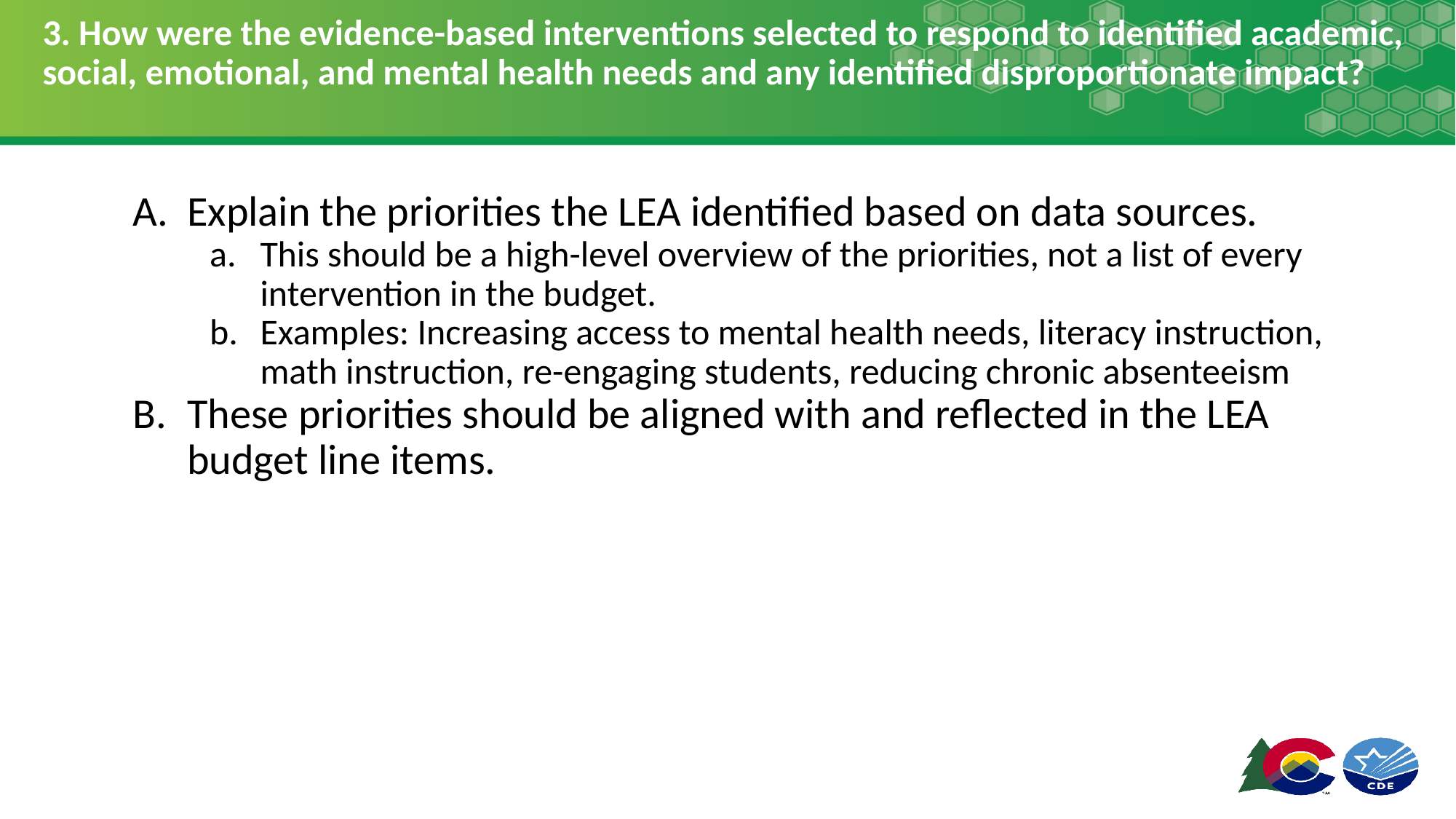

# 3. How were the evidence-based interventions selected to respond to identified academic, social, emotional, and mental health needs and any identified disproportionate impact?

Explain the priorities the LEA identified based on data sources.
This should be a high-level overview of the priorities, not a list of every intervention in the budget.
Examples: Increasing access to mental health needs, literacy instruction, math instruction, re-engaging students, reducing chronic absenteeism
These priorities should be aligned with and reflected in the LEA budget line items.